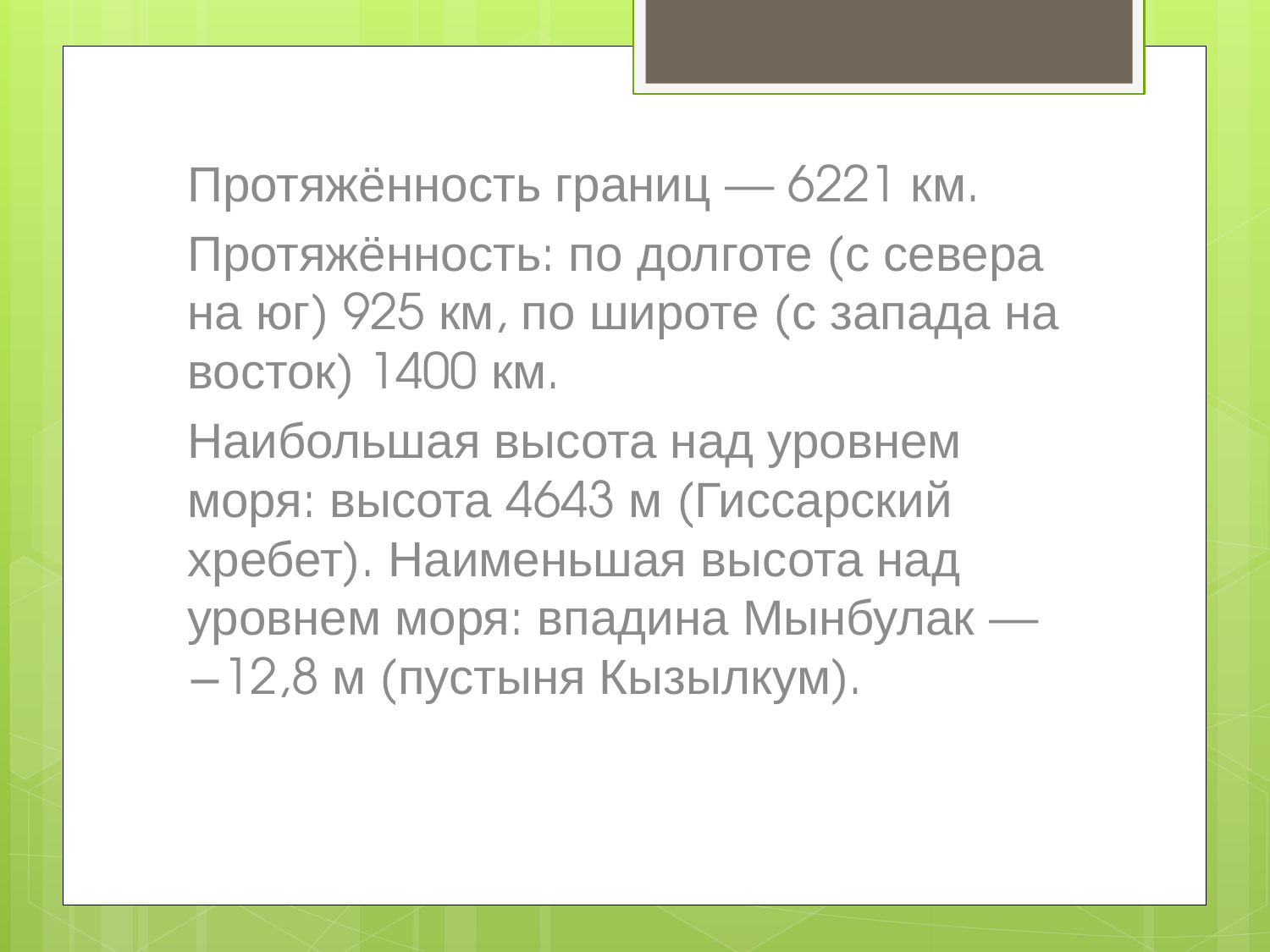

Протяжённость границ — 6221 км.
Протяжённость: по долготе (с севера на юг) 925 км, по широте (с запада на восток) 1400 км.
Наибольшая высота над уровнем моря: высота 4643 м (Гиссарский хребет). Наименьшая высота над уровнем моря: впадина Мынбулак — −12,8 м (пустыня Кызылкум).
#